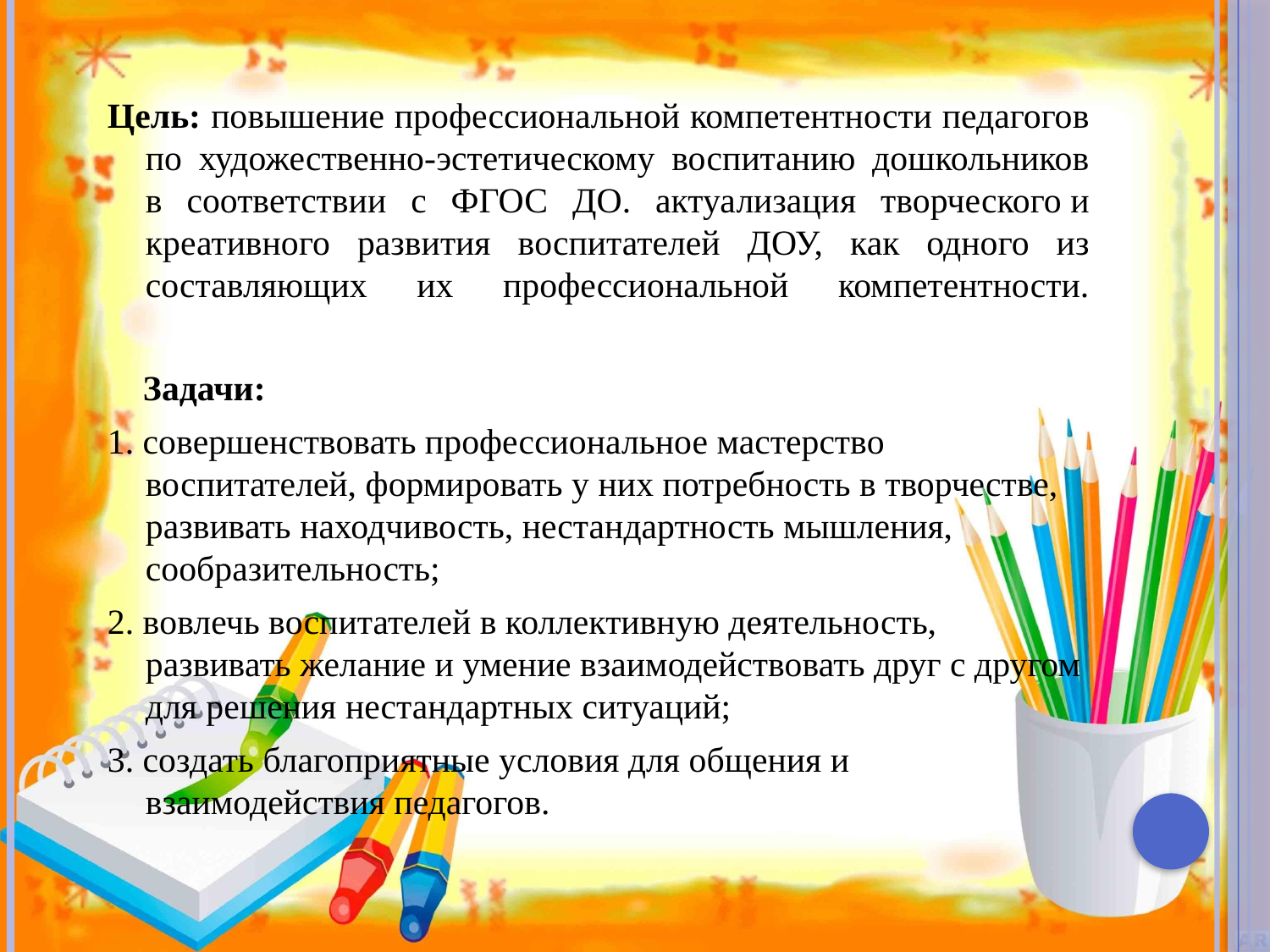

#
Цель: повышение профессиональной компетентности педагогов по художественно-эстетическому воспитанию дошкольников в соответствии с ФГОС ДО. актуализация творческого и креативного развития воспитателей ДОУ, как одного из составляющих их профессиональной компетентности.
    Задачи:
1. совершенствовать профессиональное мастерство воспитателей, формировать у них потребность в творчестве, развивать находчивость, нестандартность мышления, сообразительность;
2. вовлечь воспитателей в коллективную деятельность, развивать желание и умение взаимодействовать друг с другом для решения нестандартных ситуаций;
3. создать благоприятные условия для общения и взаимодействия педагогов.